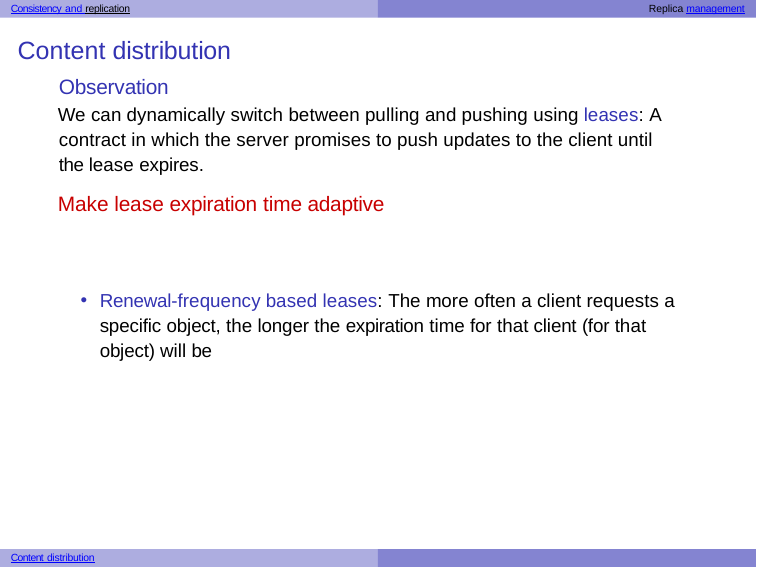

Consistency and replication	Replica management
# Content distribution
Observation
We can dynamically switch between pulling and pushing using leases: A contract in which the server promises to push updates to the client until the lease expires.
Make lease expiration time adaptive
Renewal-frequency based leases: The more often a client requests a specific object, the longer the expiration time for that client (for that object) will be

Content distribution